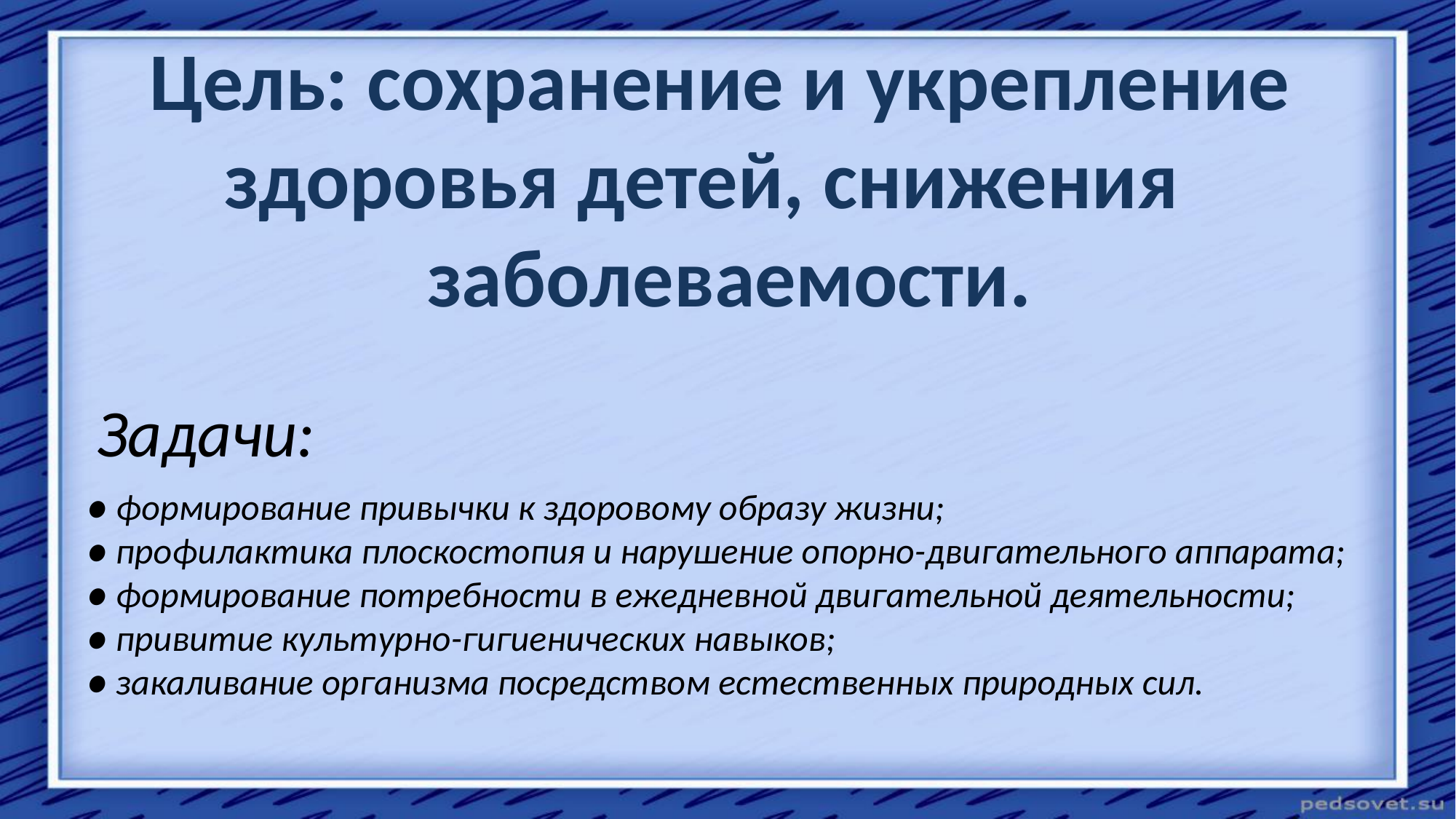

Цель: сохранение и укрепление
здоровья детей, снижения
заболеваемости.

# ● формирование привычки к здоровому образу жизни; ● профилактика плоскостопия и нарушение опорно-двигательного аппарата; ● формирование потребности в ежедневной двигательной деятельности; ● привитие культурно-гигиенических навыков; ● закаливание организма посредством естественных природных сил.
Задачи: